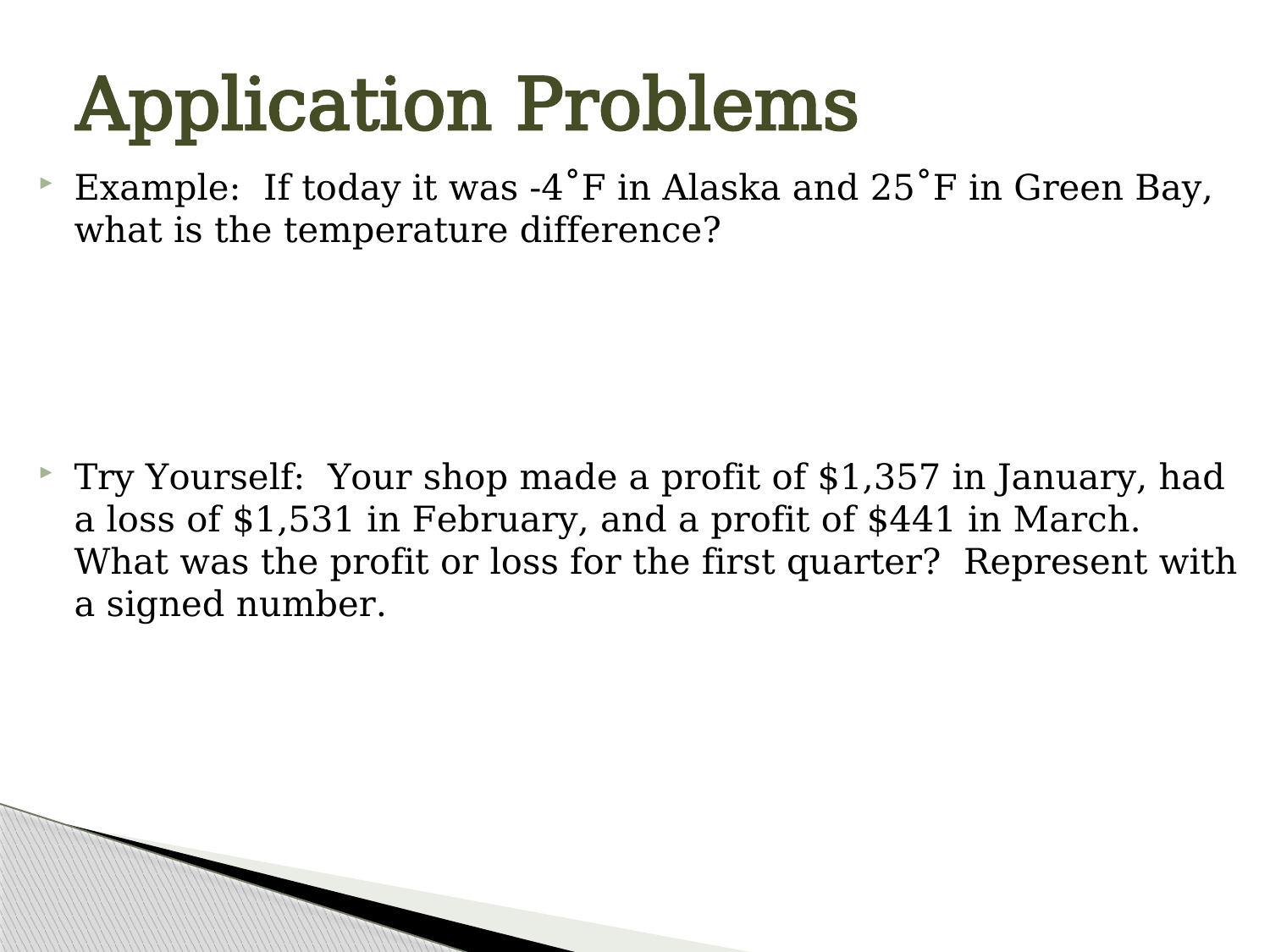

# Application Problems
Example:  If today it was -4˚F in Alaska and 25˚F in Green Bay, what is the temperature difference?

Try Yourself:  Your shop made a profit of $1,357 in January, had a loss of $1,531 in February, and a profit of $441 in March.  What was the profit or loss for the first quarter?  Represent with a signed number.